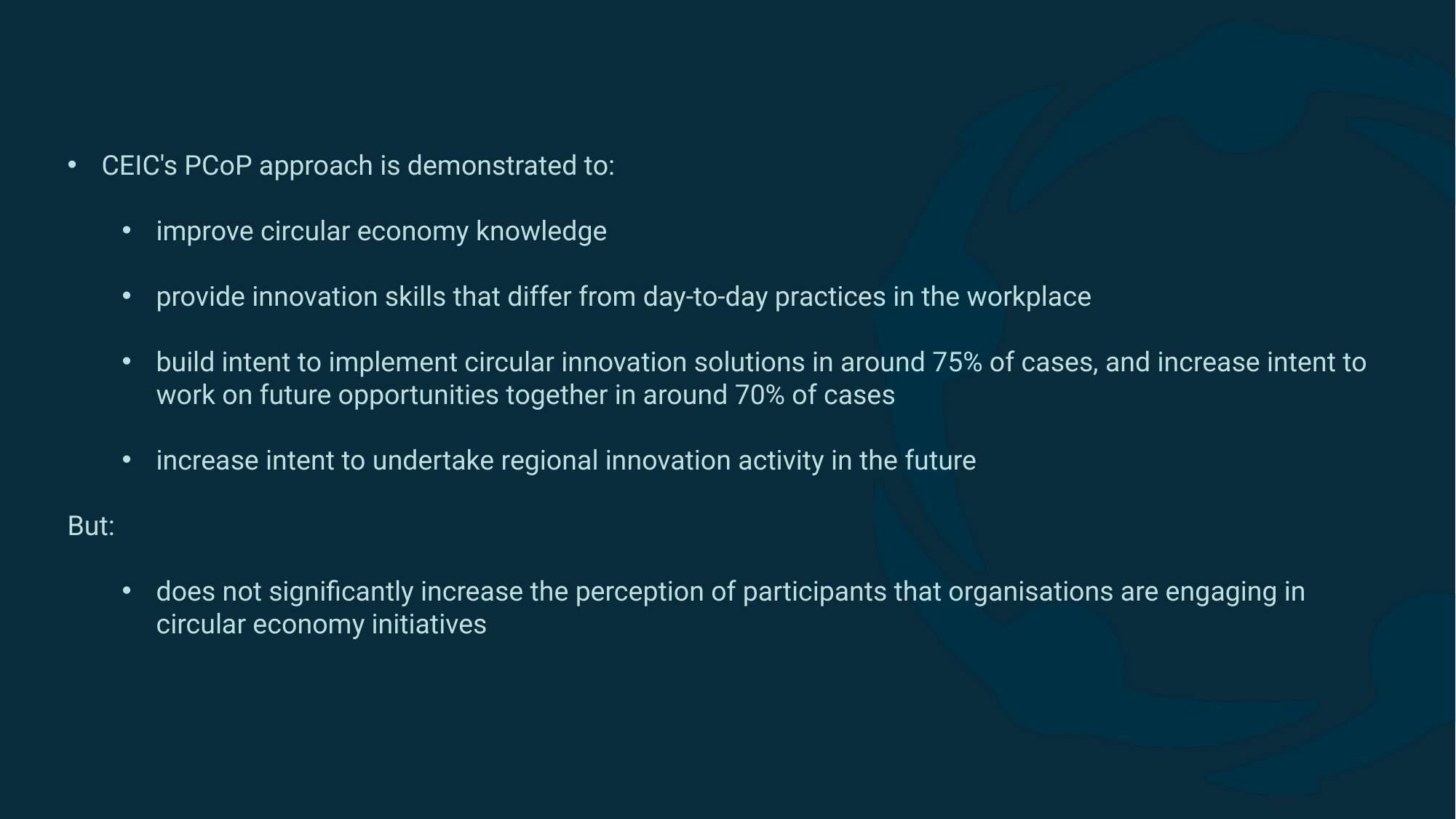

CEIC's PCoP approach is demonstrated to:

improve circular economy knowledge

provide innovation skills that differ from day-to-day practices in the workplace

build intent to implement circular innovation solutions in around 75% of cases, and increase intent to work on future opportunities together in around 70% of cases

increase intent to undertake regional innovation activity in the future

But:

does not significantly increase the perception of participants that organisations are engaging in circular economy initiatives